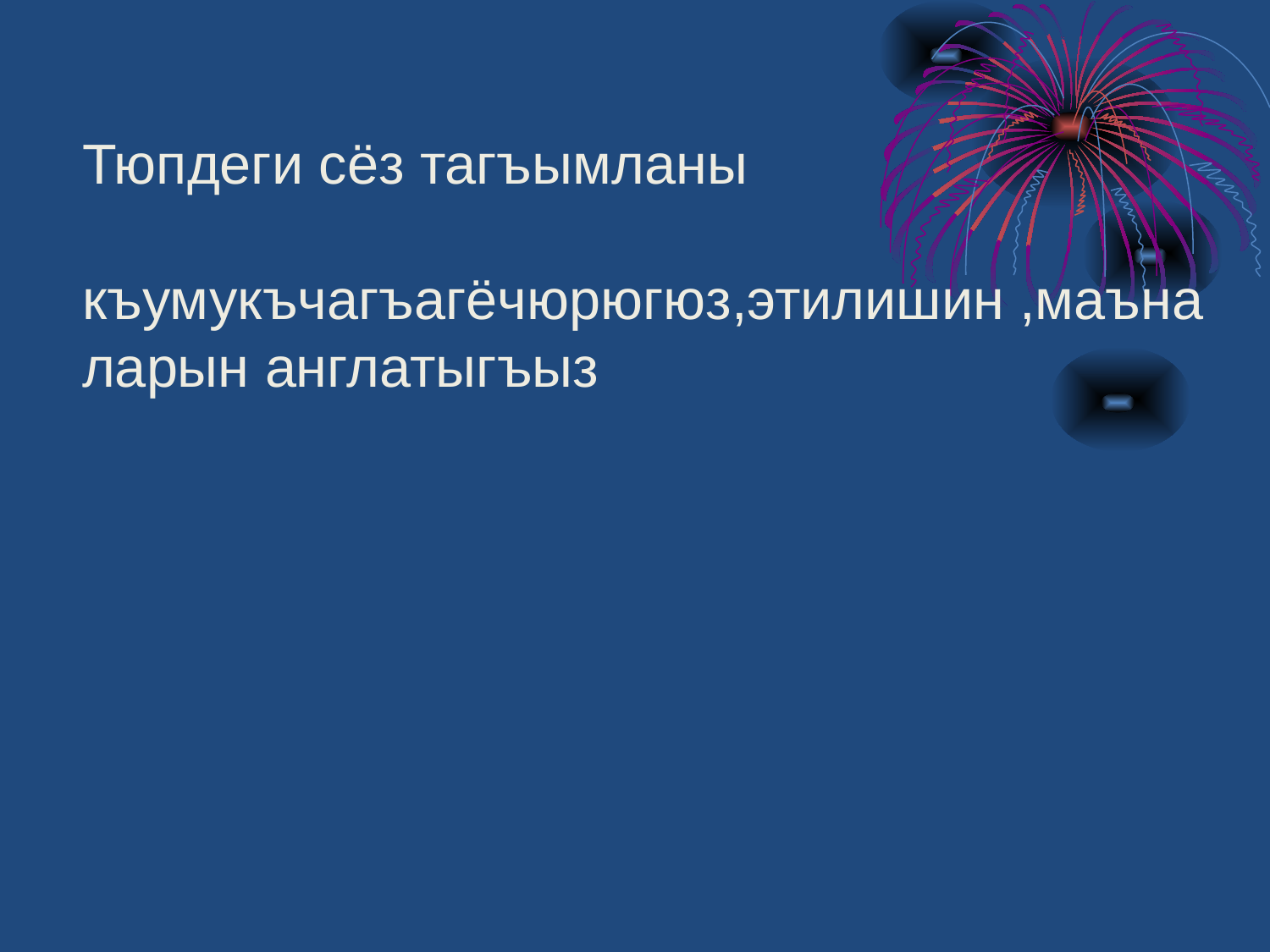

# Тюпдеги сёз тагъымланы къумукъчагъагёчюрюгюз,этилишин ,маъналарын англатыгъыз